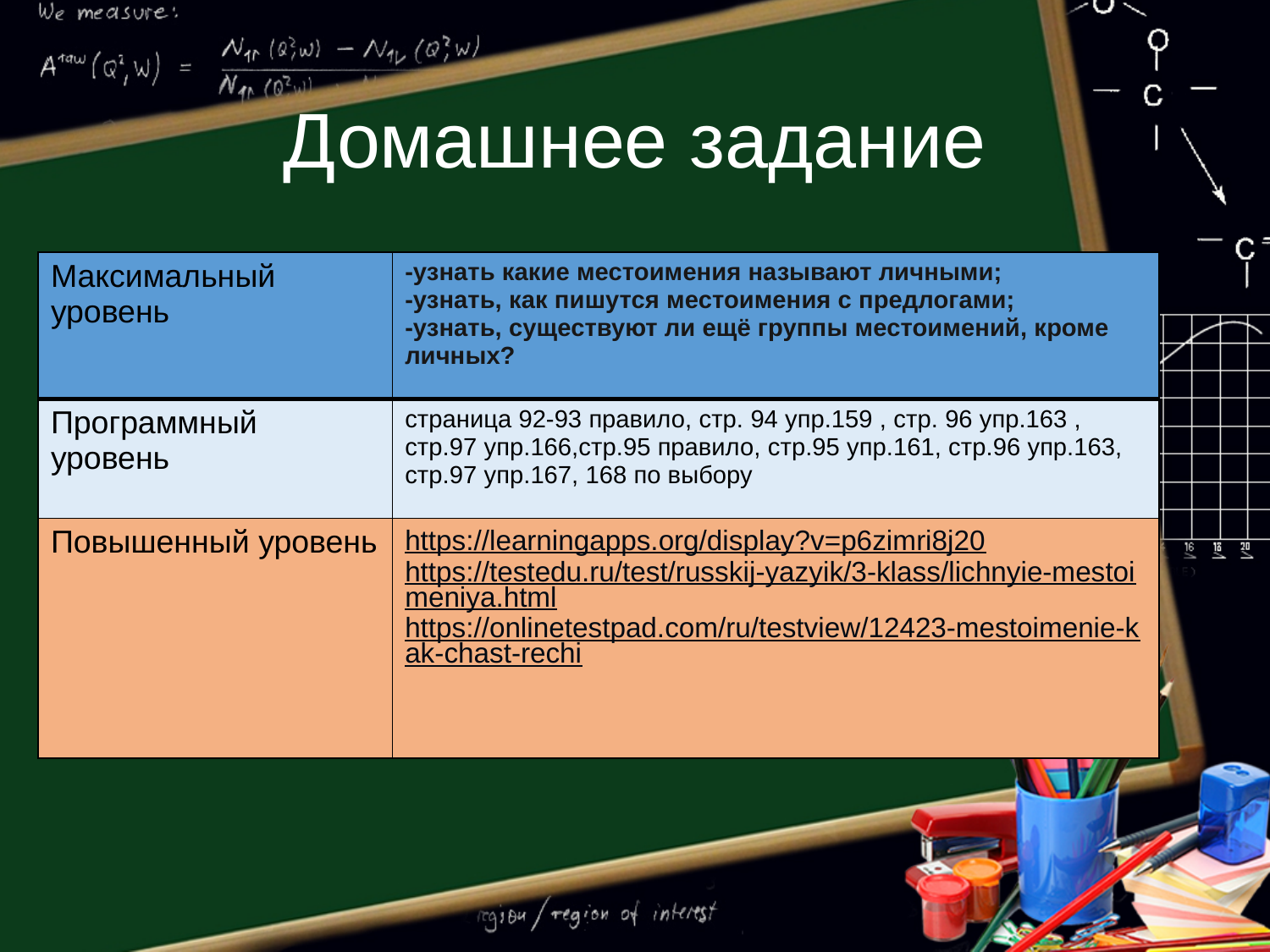

# Домашнее задание
| Максимальный уровень | -узнать какие местоимения называют личными; -узнать, как пишутся местоимения с предлогами; -узнать, существуют ли ещё группы местоимений, кроме личных? |
| --- | --- |
| Программный уровень | страница 92-93 правило, стр. 94 упр.159 , стр. 96 упр.163 , стр.97 упр.166,стр.95 правило, стр.95 упр.161, стр.96 упр.163, стр.97 упр.167, 168 по выбору |
| Повышенный уровень | https://learningapps.org/display?v=p6zimri8j20 https://testedu.ru/test/russkij-yazyik/3-klass/lichnyie-mestoimeniya.html https://onlinetestpad.com/ru/testview/12423-mestoimenie-kak-chast-rechi |